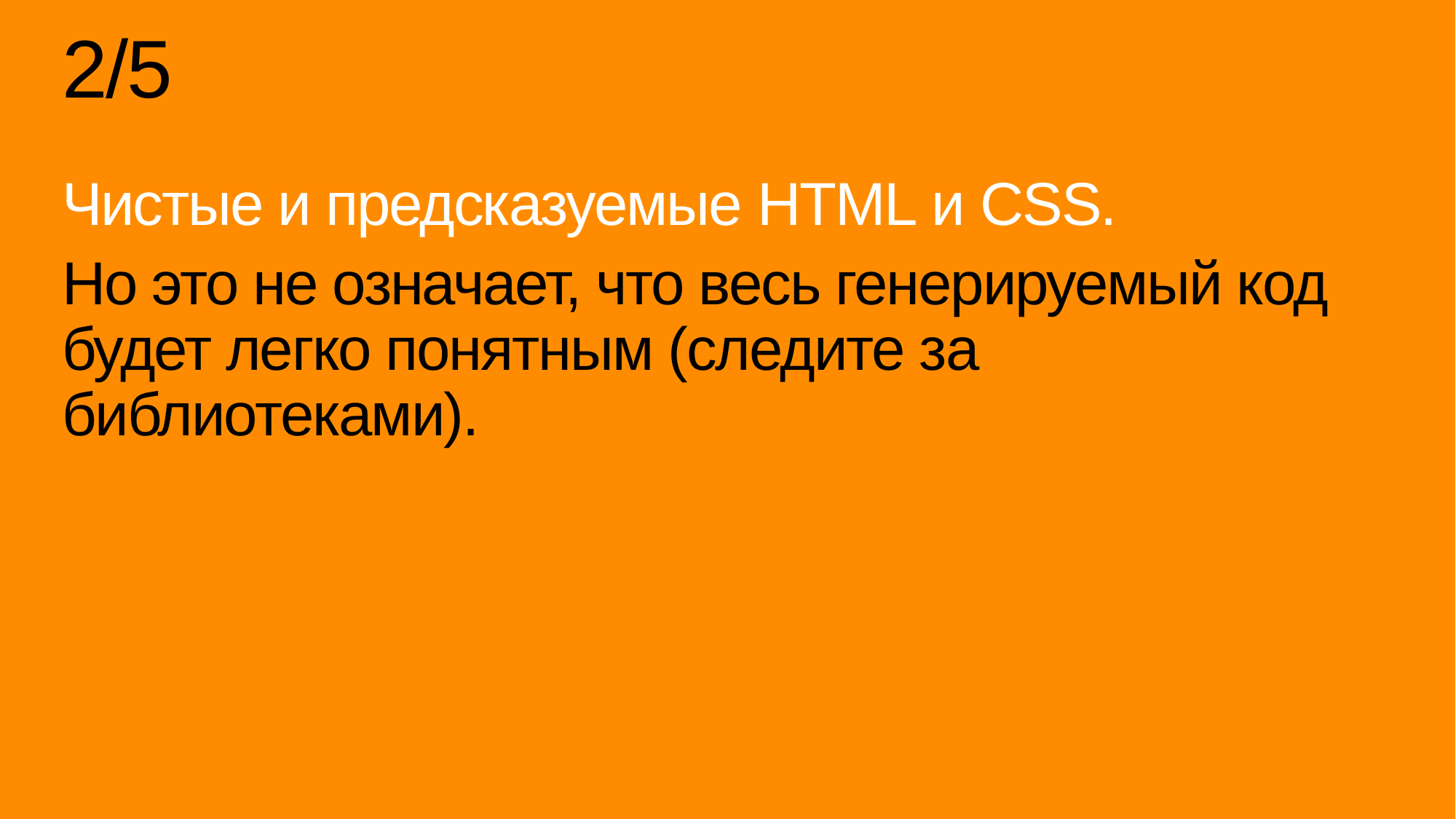

# 2/5
Чистые и предсказуемые HTML и CSS.
Но это не означает, что весь генерируемый код будет легко понятным (следите за библиотеками).